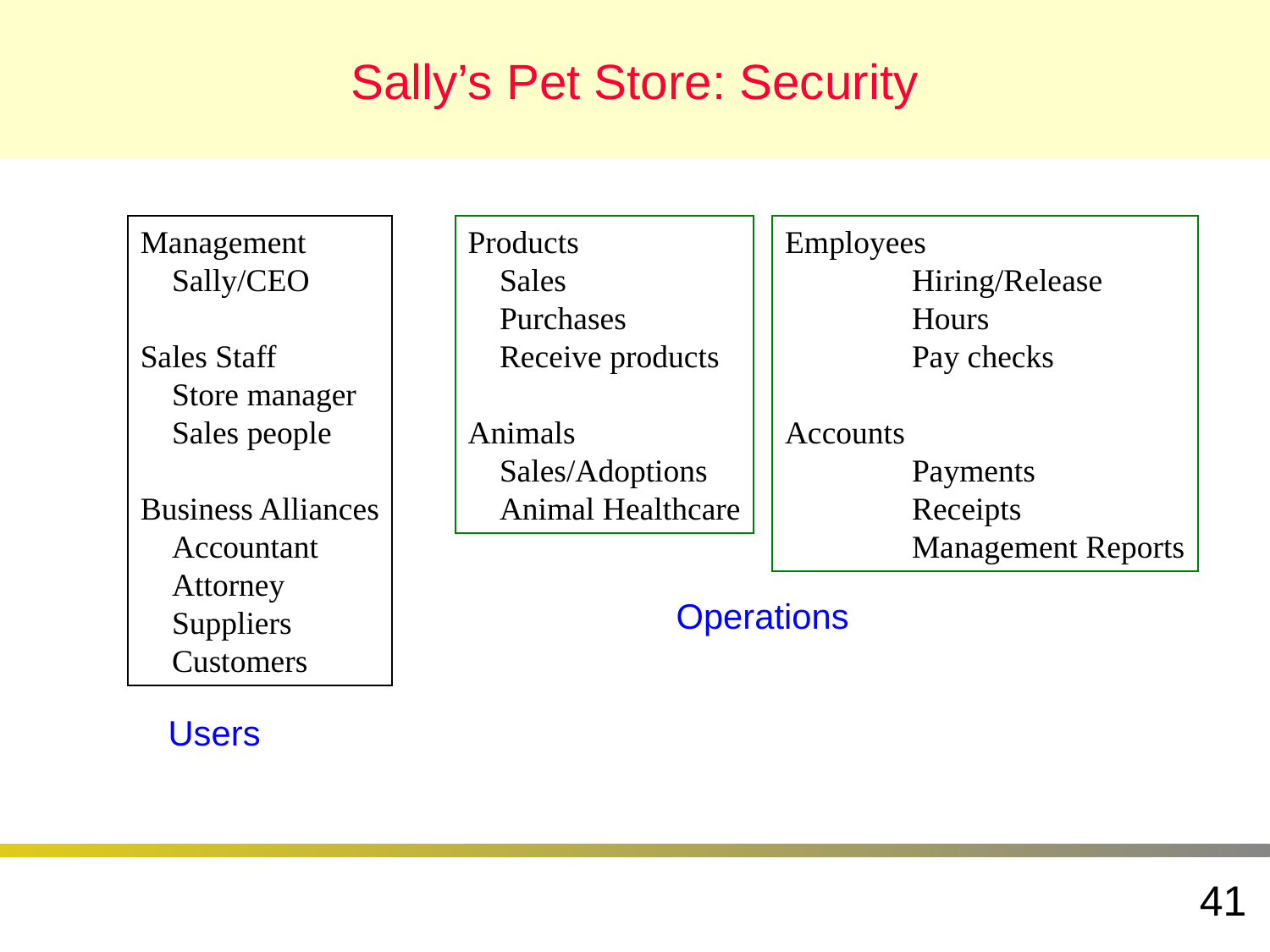

# Sally’s Pet Store: Security
Management
	Sally/CEO

Sales Staff
	Store manager
	Sales people

Business Alliances
	Accountant
	Attorney
	Suppliers
	Customers
Products
	Sales
	Purchases
	Receive products

Animals
	Sales/Adoptions
	Animal Healthcare
Employees
	Hiring/Release
	Hours
	Pay checks

Accounts
	Payments
	Receipts
	Management Reports
Operations
Users
41